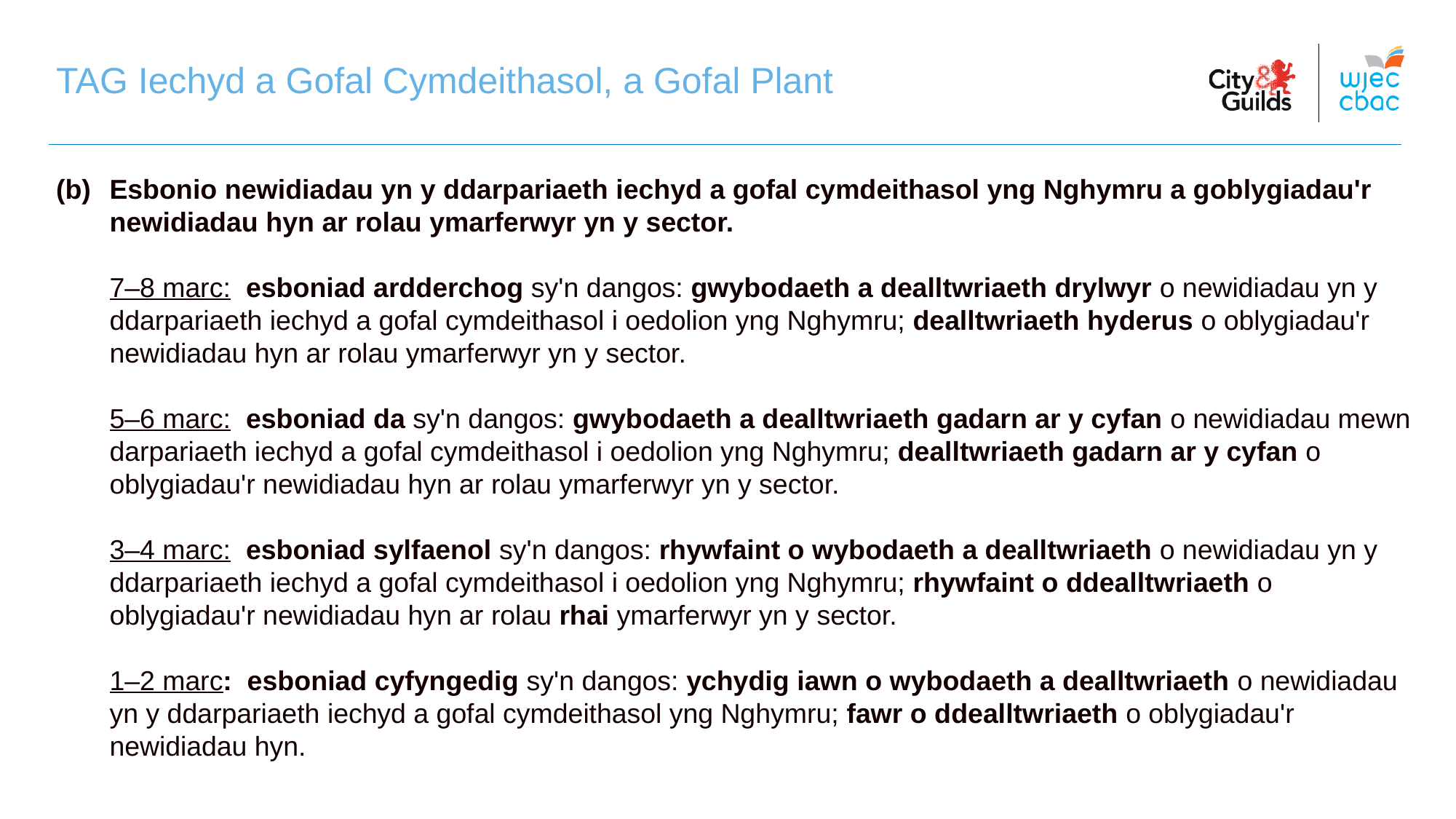

TAG Iechyd a Gofal Cymdeithasol, a Gofal Plant
(b) 	Esbonio newidiadau yn y ddarpariaeth iechyd a gofal cymdeithasol yng Nghymru a goblygiadau'r newidiadau hyn ar rolau ymarferwyr yn y sector.

	7–8 marc:  esboniad ardderchog sy'n dangos: gwybodaeth a dealltwriaeth drylwyr o newidiadau yn y ddarpariaeth iechyd a gofal cymdeithasol i oedolion yng Nghymru; dealltwriaeth hyderus o oblygiadau'r newidiadau hyn ar rolau ymarferwyr yn y sector.

	5–6 marc:  esboniad da sy'n dangos: gwybodaeth a dealltwriaeth gadarn ar y cyfan o newidiadau mewn darpariaeth iechyd a gofal cymdeithasol i oedolion yng Nghymru; dealltwriaeth gadarn ar y cyfan o oblygiadau'r newidiadau hyn ar rolau ymarferwyr yn y sector.

	3–4 marc:  esboniad sylfaenol sy'n dangos: rhywfaint o wybodaeth a dealltwriaeth o newidiadau yn y ddarpariaeth iechyd a gofal cymdeithasol i oedolion yng Nghymru; rhywfaint o ddealltwriaeth o oblygiadau'r newidiadau hyn ar rolau rhai ymarferwyr yn y sector.

	1–2 marc:  esboniad cyfyngedig sy'n dangos: ychydig iawn o wybodaeth a dealltwriaeth o newidiadau yn y ddarpariaeth iechyd a gofal cymdeithasol yng Nghymru; fawr o ddealltwriaeth o oblygiadau'r newidiadau hyn.